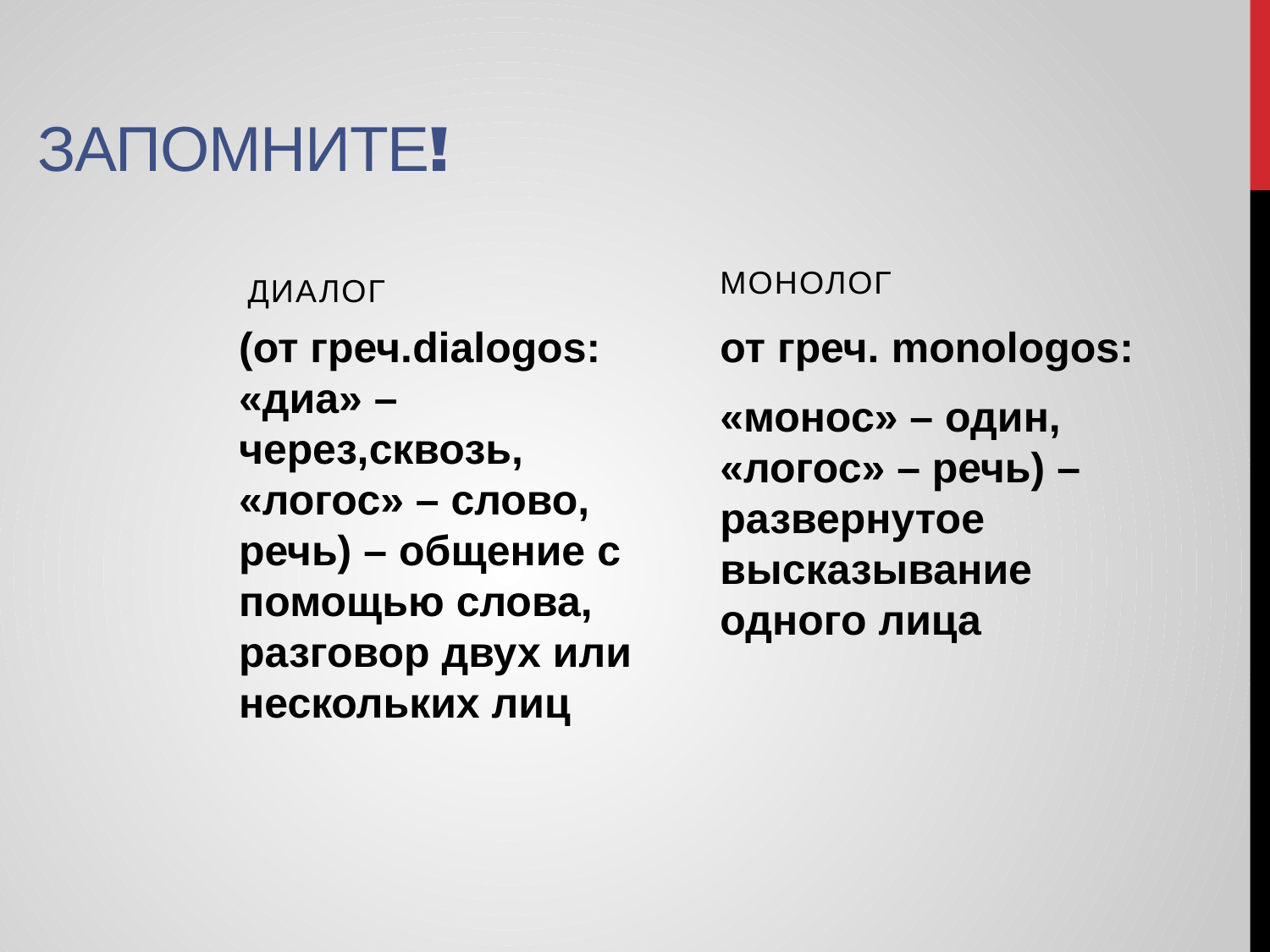

# Запомните!
монолог
Диалог
(от греч.dialogos: «диа» – через,сквозь, «логос» – слово, речь) – общение с помощью слова, разговор двух или нескольких лиц
от греч. monologos:
«монос» – один, «логос» – речь) – развернутое высказывание одного лица